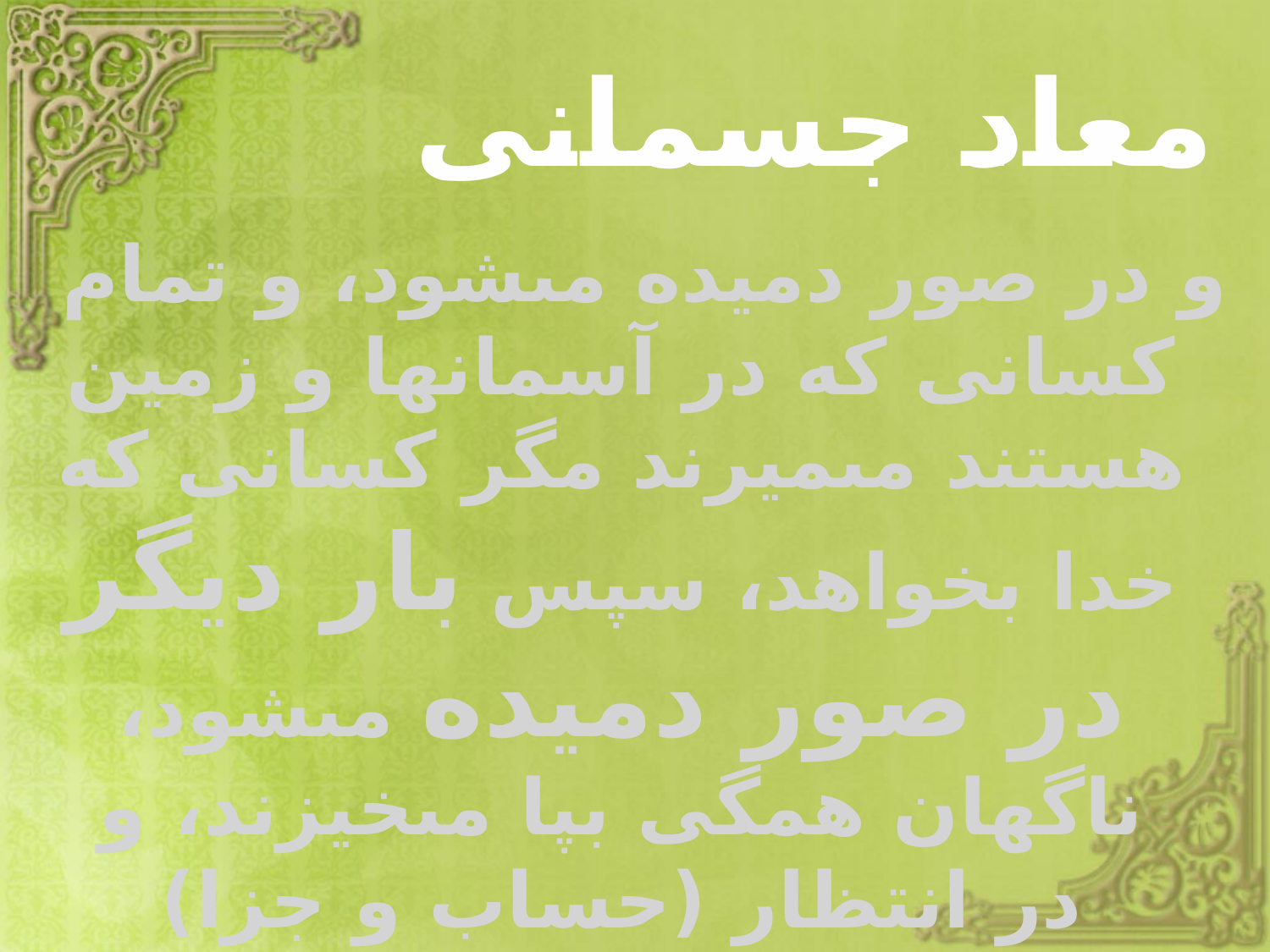

# معاد جسمانی
	و در صور دميده مى‏شود، و تمام كسانى كه در آسمانها و زمين هستند مى‏ميرند مگر كسانى كه خدا بخواهد، سپس بار ديگر در صور دميده مى‏شود، ناگهان همگى بپا مى‏خيزند، و در انتظار (حساب و جزا) هستند. سوره زمر آیه 68